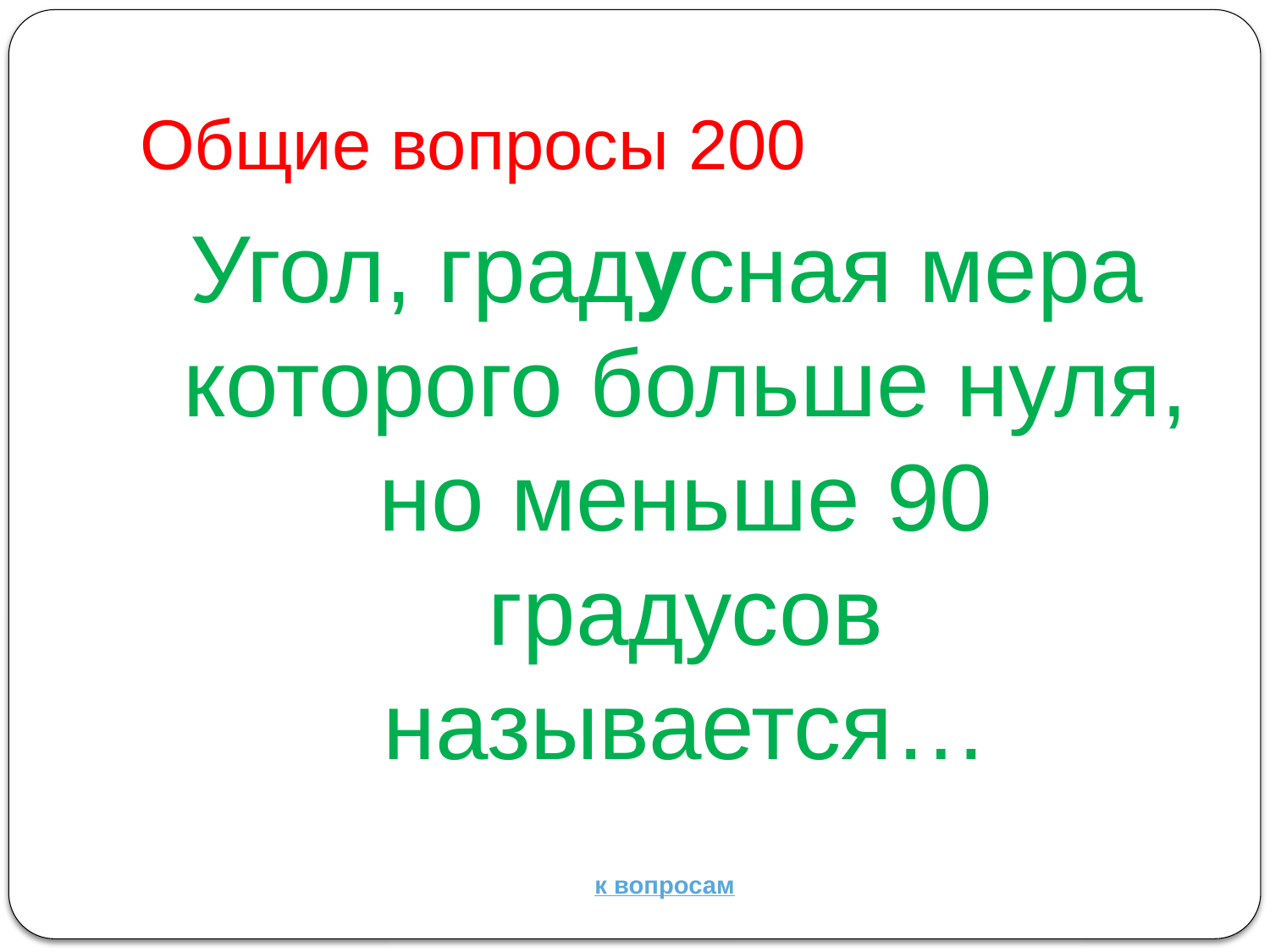

# Общие вопросы 200
Угол, градусная мера которого больше нуля, но меньше 90 градусов называется…
к вопросам